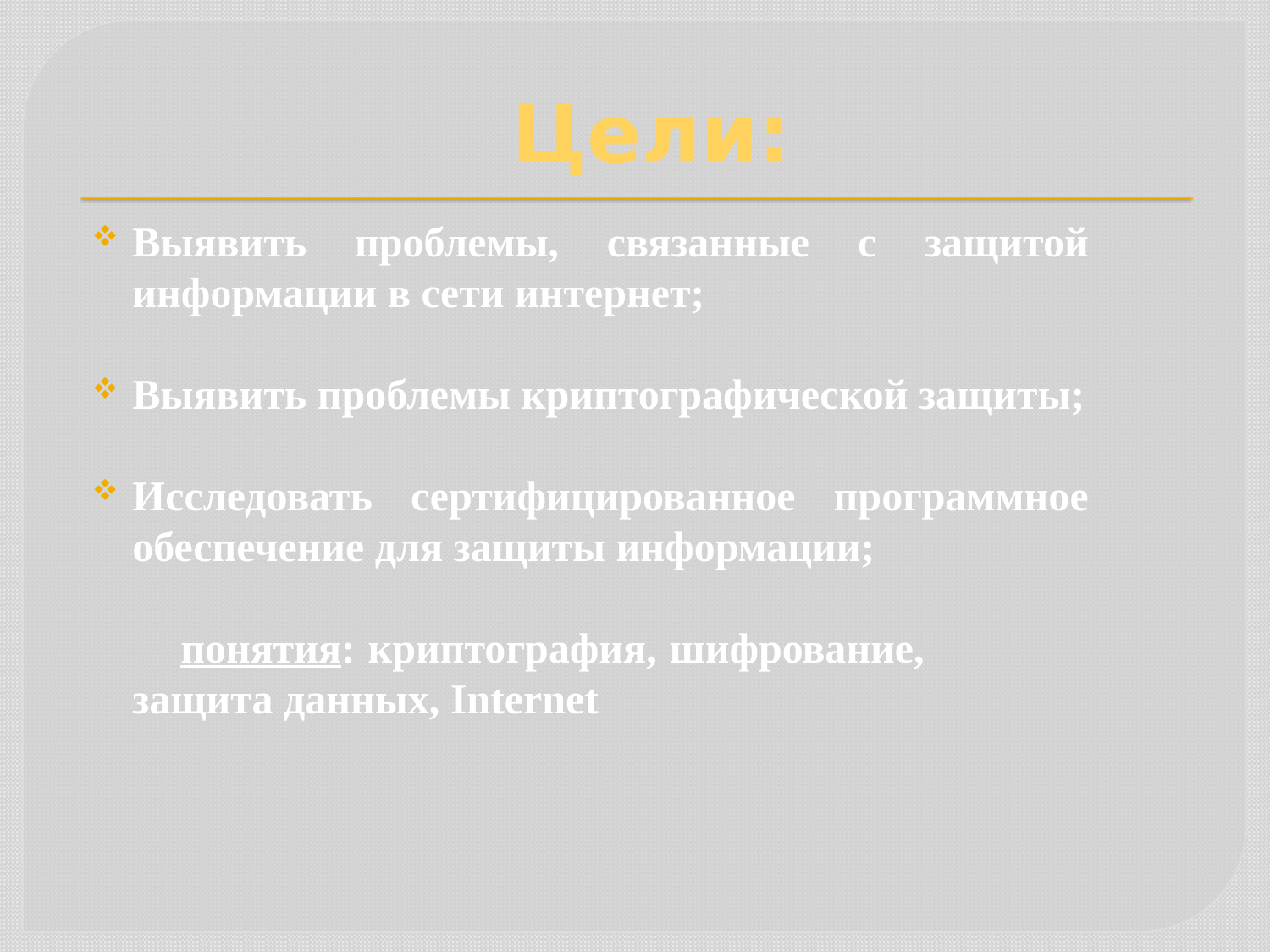

Цели:
Выявить проблемы, связанные с защитой информации в сети интернет;

Выявить проблемы криптографической защиты;

Исследовать сертифицированное программное обеспечение для защиты информации;

       понятия: криптография, шифрование,              защита данных, Internet